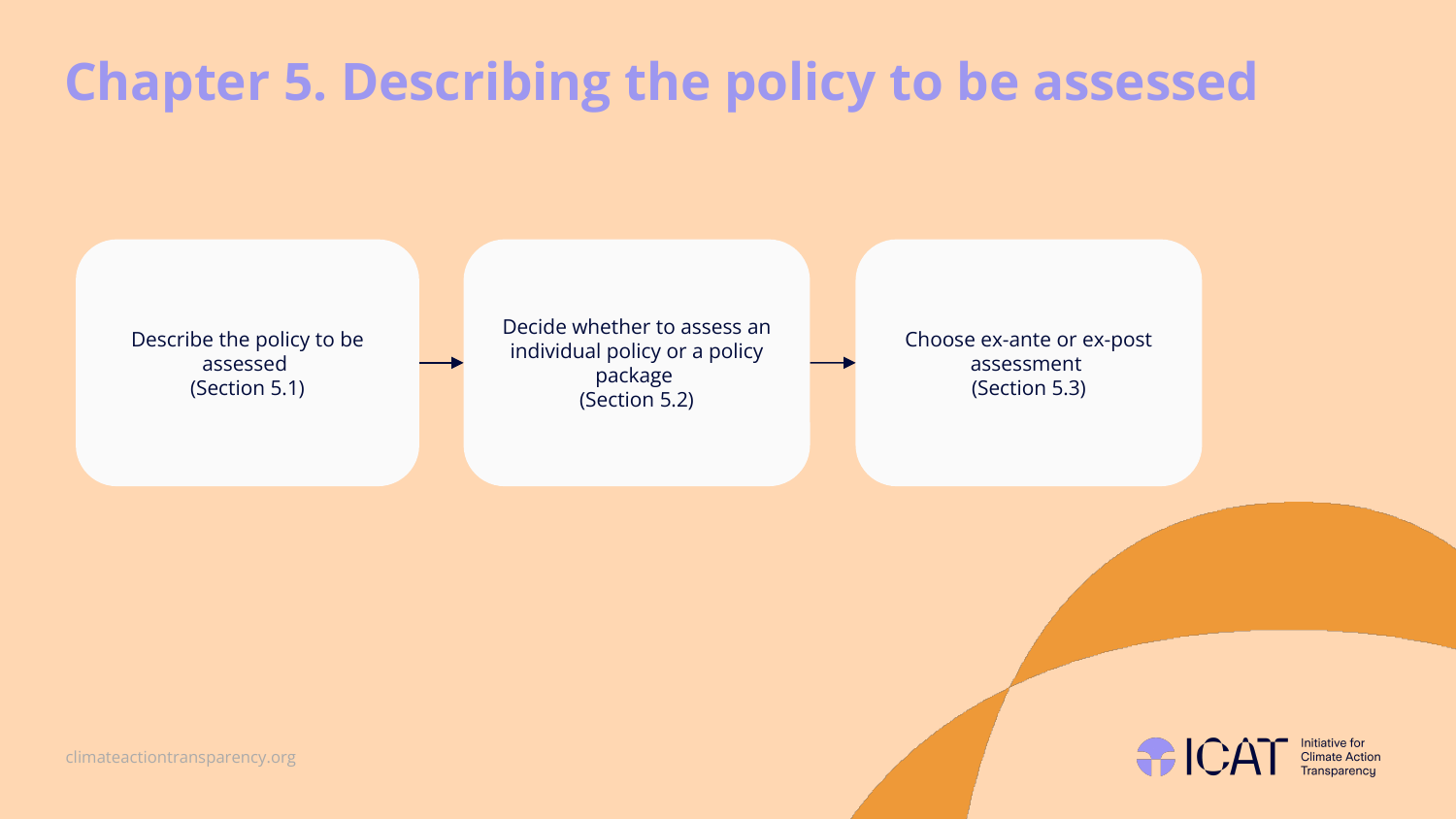

# Chapter 5. Describing the policy to be assessed
Describe the policy to be assessed
(Section 5.1)
Decide whether to assess an individual policy or a policy package
(Section 5.2)
Choose ex-ante or ex-post assessment
(Section 5.3)